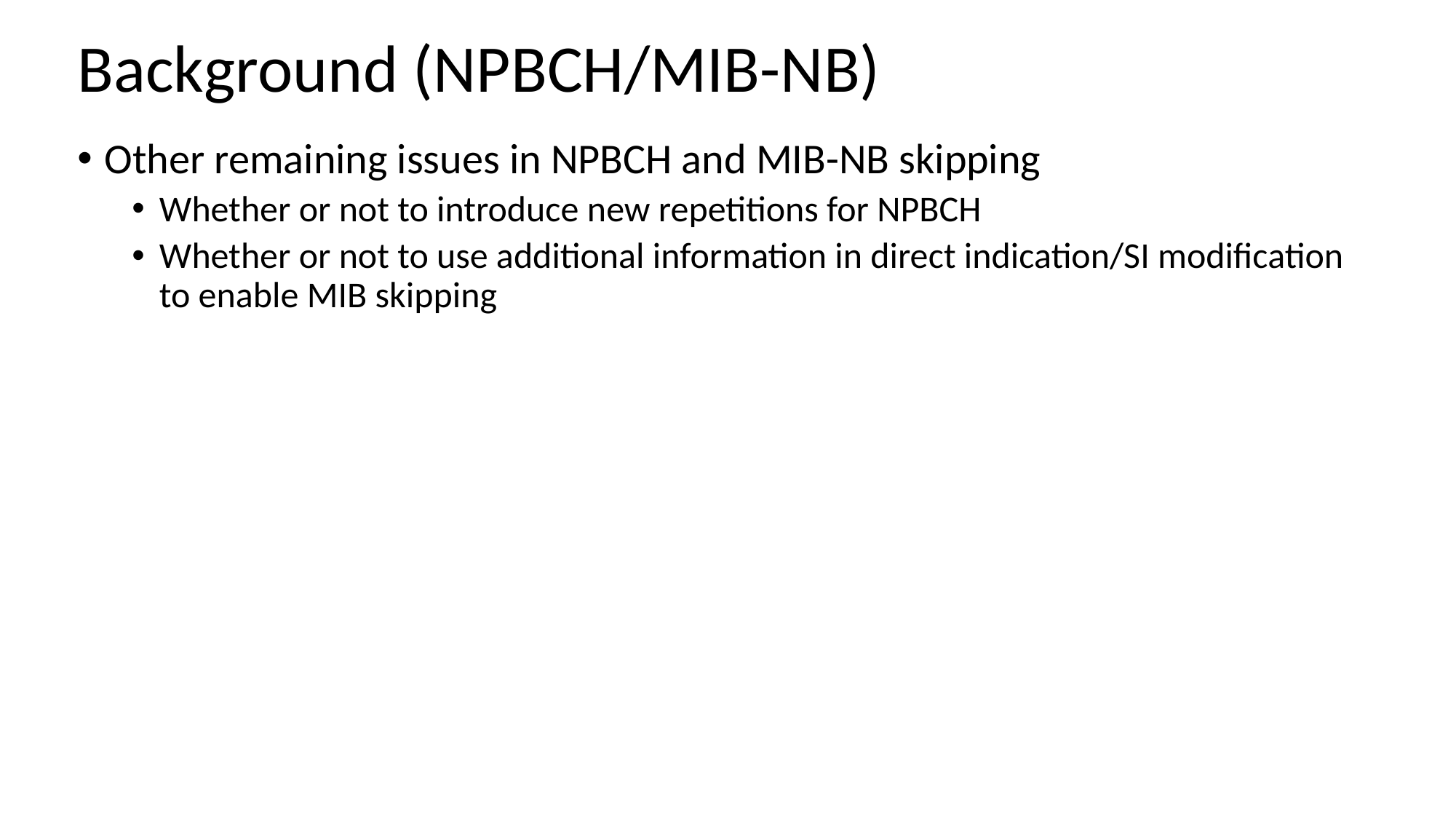

# Background (NPBCH/MIB-NB)
Other remaining issues in NPBCH and MIB-NB skipping
Whether or not to introduce new repetitions for NPBCH
Whether or not to use additional information in direct indication/SI modification to enable MIB skipping